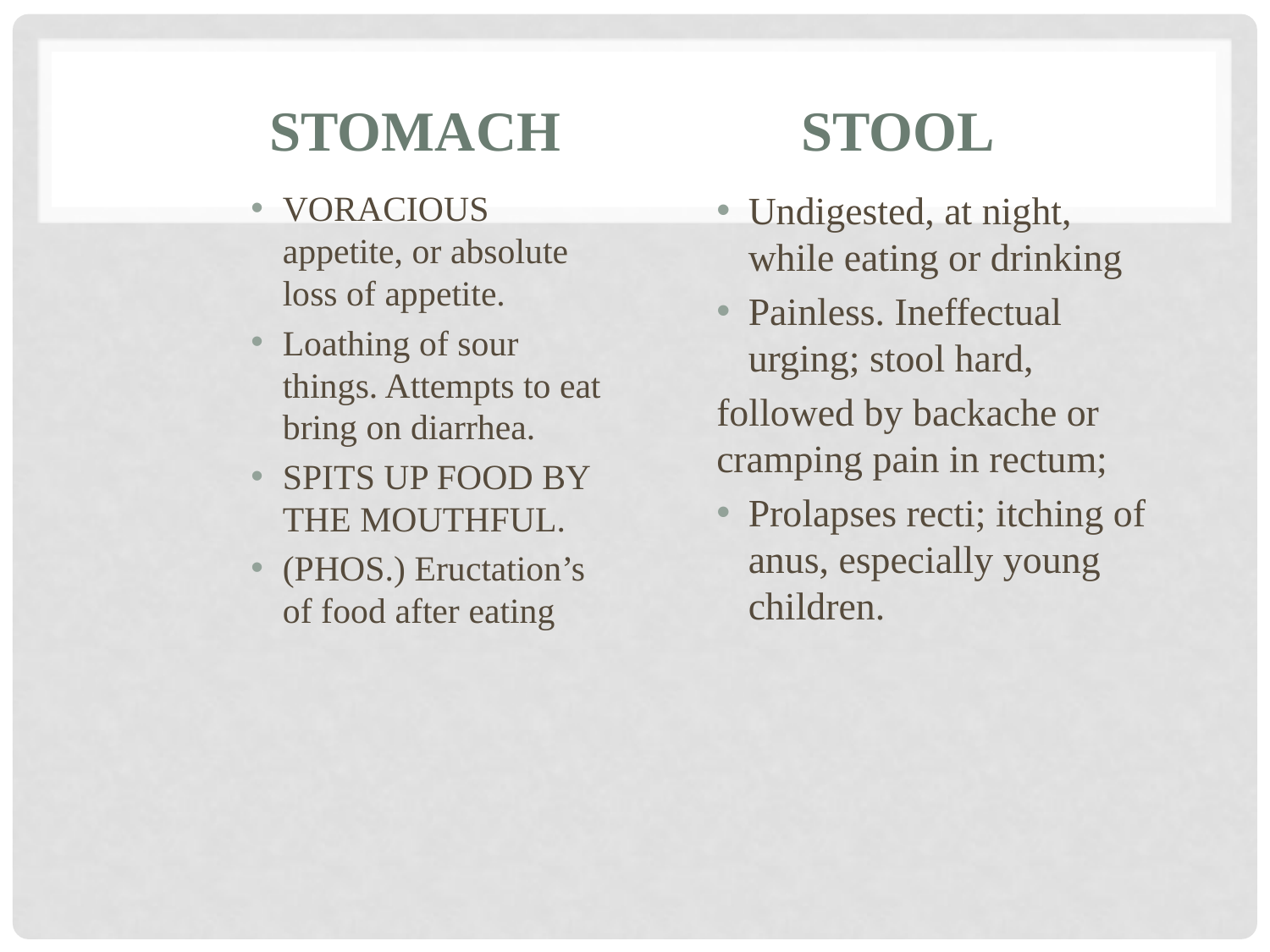

# Stomach                 Stool
VORACIOUS appetite, or absolute loss of appetite.
Loathing of sour things. Attempts to eat bring on diarrhea.
SPITS UP FOOD BY THE MOUTHFUL.
(PHOS.) Eructation’s of food after eating
Undigested, at night, while eating or drinking
Painless. Ineffectual urging; stool hard,
followed by backache or cramping pain in rectum;
Prolapses recti; itching of anus, especially young children.